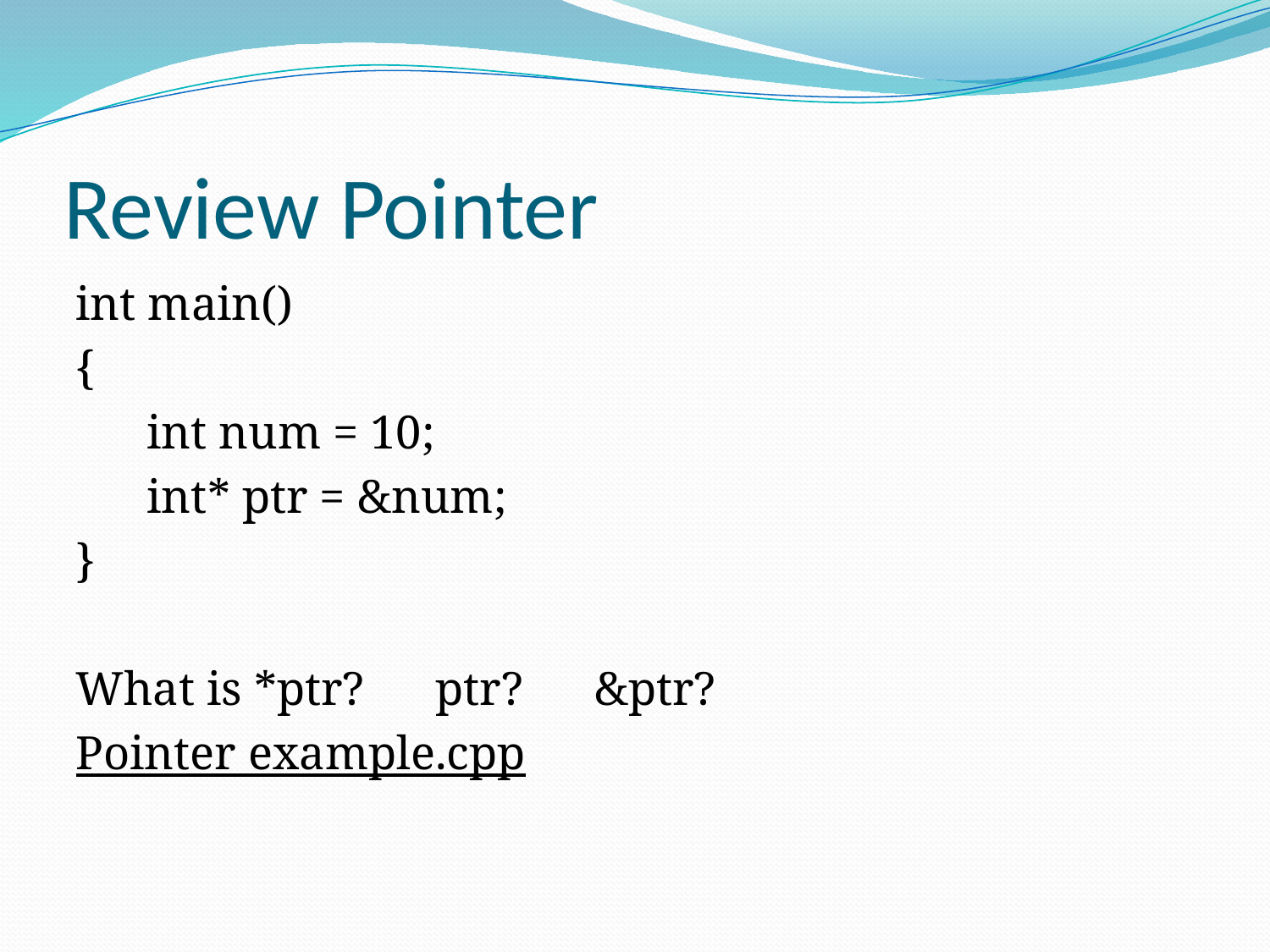

# Review Pointer
int main()
{
      int num = 10;
      int* ptr = &num;
}

What is *ptr?      ptr?      &ptr?
Pointer example.cpp